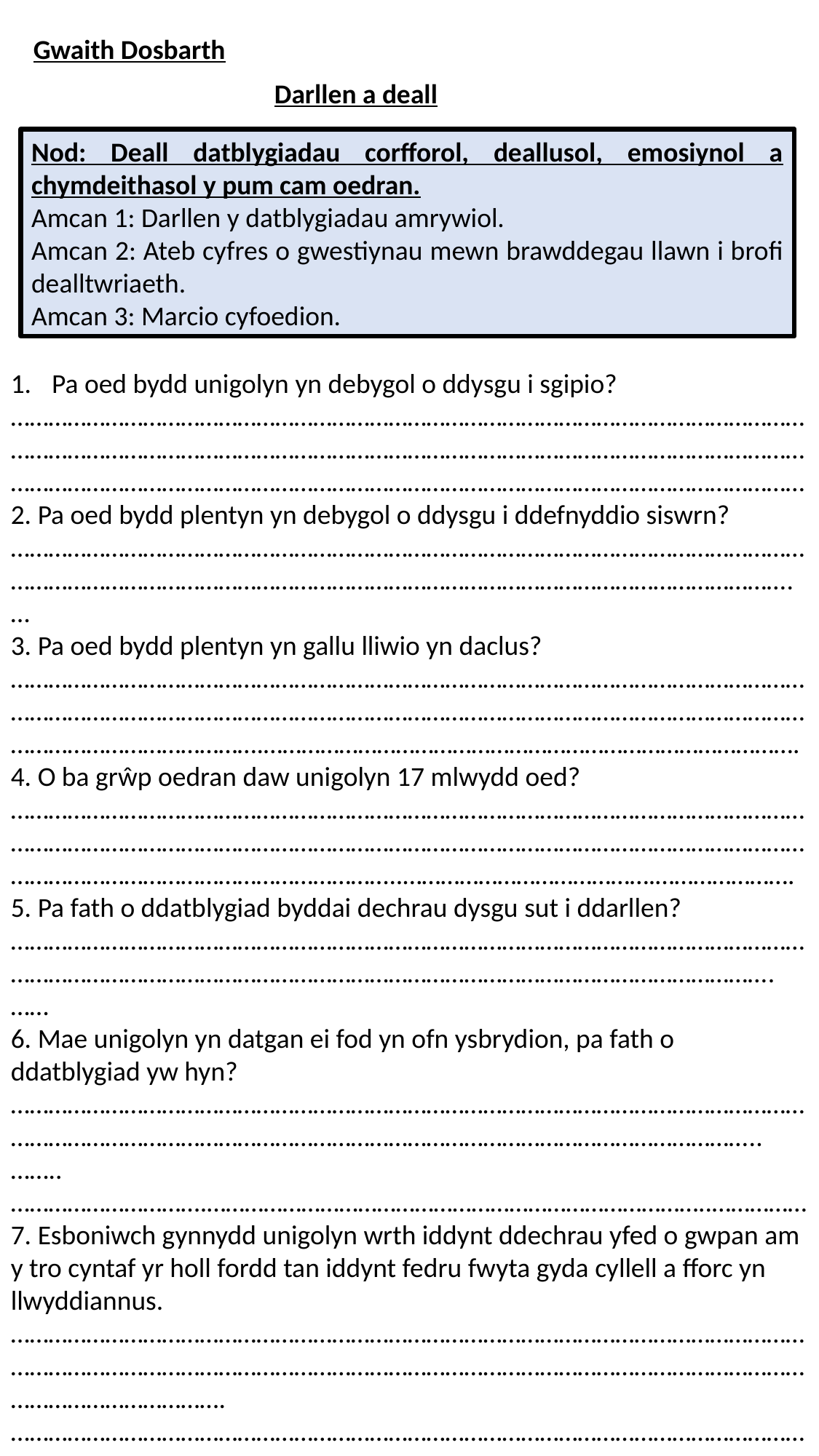

Gwaith Dosbarth
Darllen a deall
Nod: Deall datblygiadau corfforol, deallusol, emosiynol a chymdeithasol y pum cam oedran.
Amcan 1: Darllen y datblygiadau amrywiol.
Amcan 2: Ateb cyfres o gwestiynau mewn brawddegau llawn i brofi dealltwriaeth.
Amcan 3: Marcio cyfoedion.
Pa oed bydd unigolyn yn debygol o ddysgu i sgipio?
………………………………………………………………………………………………………………………………………………………………………………………………………………………………………………………………………………………………………………………………………………
2. Pa oed bydd plentyn yn debygol o ddysgu i ddefnyddio siswrn?
…………………………………………………………………………………………………………………………………………………………………………………………………………………………….…
3. Pa oed bydd plentyn yn gallu lliwio yn daclus?
………………………………………………………………………………………………………………………………………………………………………………………………………………………………………………………………….………………………………………………………………………….
4. O ba grŵp oedran daw unigolyn 17 mlwydd oed?
……………………………………………………………………………………………………………………………………………………………………………………………………………………………………………………………………………………..………………………………….………………….
5. Pa fath o ddatblygiad byddai dechrau dysgu sut i ddarllen?
………………………………………………………………………………………………………………………………………………………………………………………………………………………….……
6. Mae unigolyn yn datgan ei fod yn ofn ysbrydion, pa fath o ddatblygiad yw hyn?
………………………………………………………………………………………………………………………………………………………………………………………………………………………..……..
………………………….……………………………………………………………………..……………
7. Esboniwch gynnydd unigolyn wrth iddynt ddechrau yfed o gwpan am y tro cyntaf yr holl fordd tan iddynt fedru fwyta gyda cyllell a fforc yn llwyddiannus.
…………………………………………………………………………………………………………………………………………………………………………………………………………………………………………………………….………………………………………………………………………………………………………………………………………………………………………………………….................................................................................................................................................................................................................................................